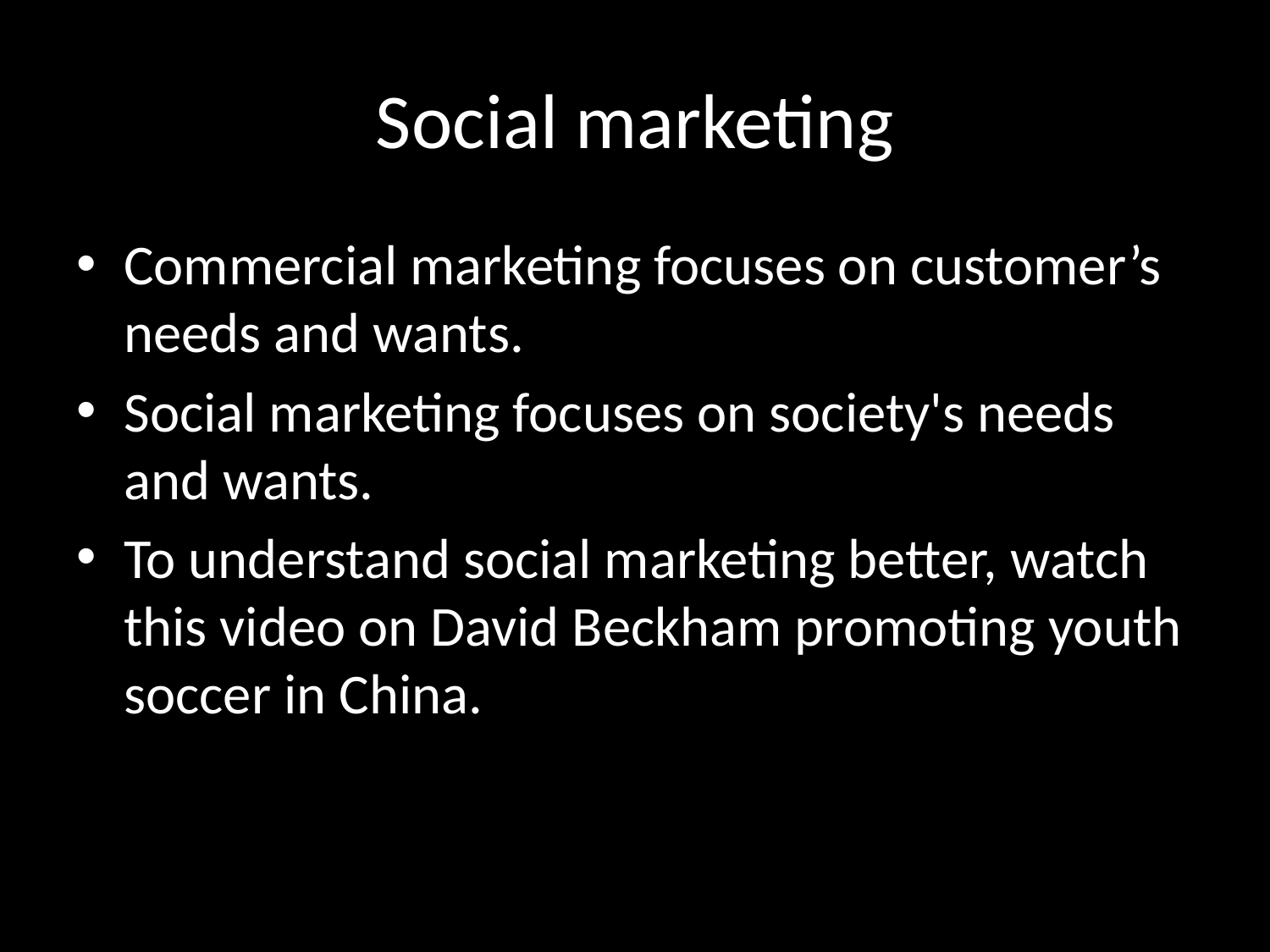

# Social marketing
Commercial marketing focuses on customer’s needs and wants.
Social marketing focuses on society's needs and wants.
To understand social marketing better, watch this video on David Beckham promoting youth soccer in China.